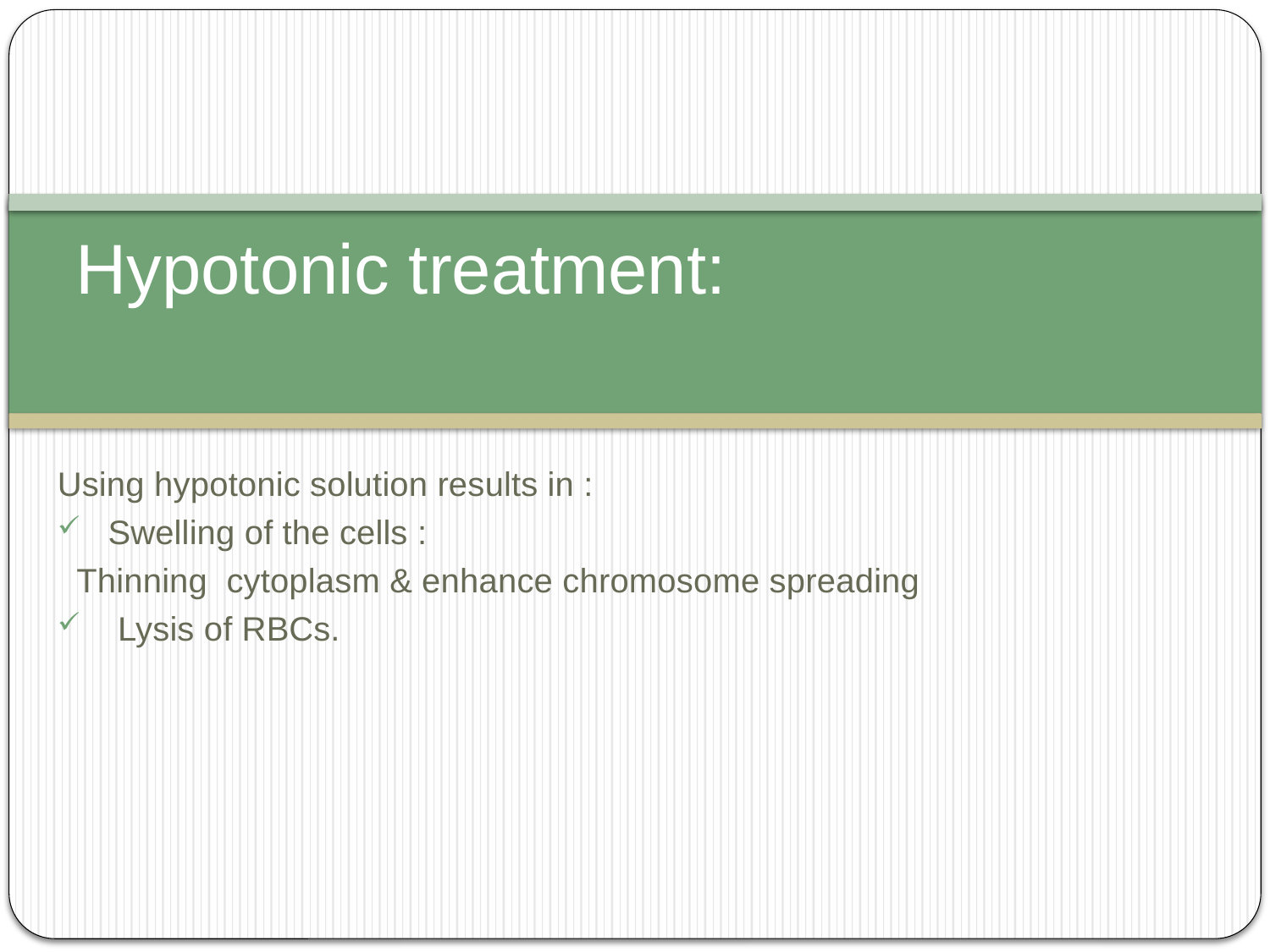

# Hypotonic treatment:
Using hypotonic solution results in :
Swelling of the cells :
  Thinning  cytoplasm & enhance chromosome spreading
 Lysis of RBCs.